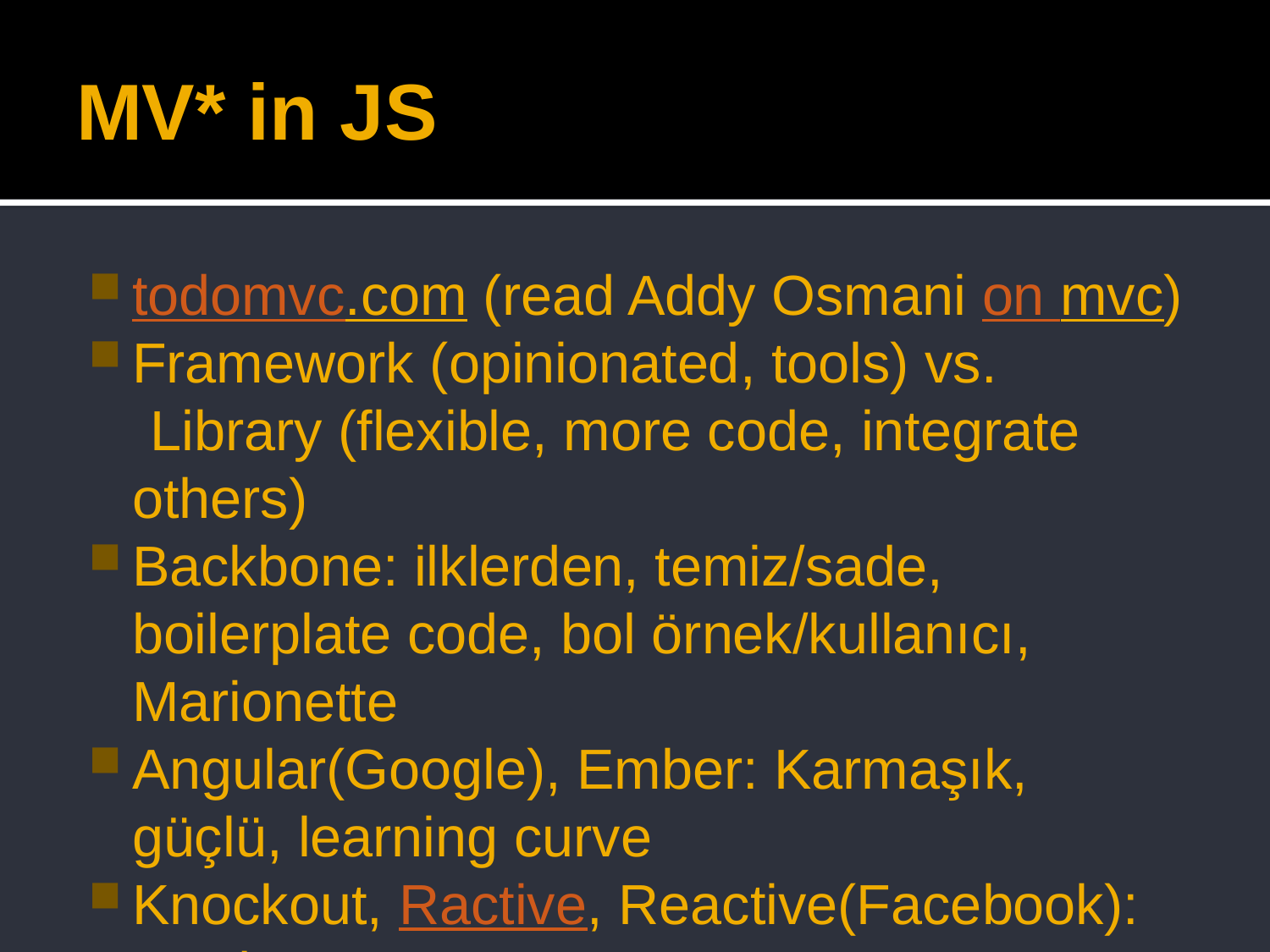

# MV* in JS
todomvc.com (read Addy Osmani on mvc)
Framework (opinionated, tools) vs.
    Library (flexible, more code, integrate others)
Backbone: ilklerden, temiz/sade, boilerplate code, bol örnek/kullanıcı, Marionette
Angular(Google), Ember: Karmaşık, güçlü, learning curve
Knockout, Ractive, Reactive(Facebook): Arada